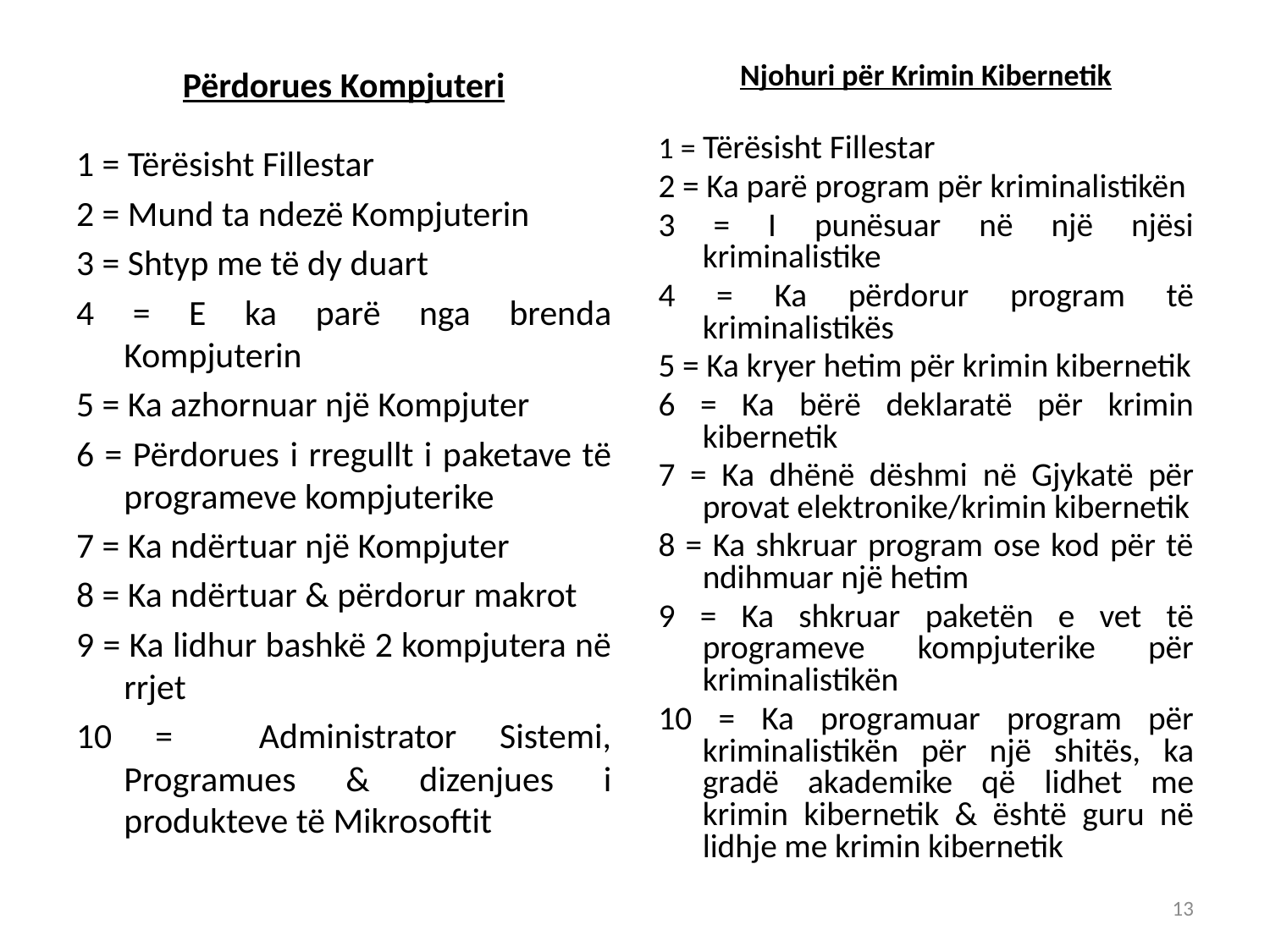

Përdorues Kompjuteri

1 = Tërësisht Fillestar
2 = Mund ta ndezë Kompjuterin
3 = Shtyp me të dy duart
4 = E ka parë nga brenda Kompjuterin
5 = Ka azhornuar një Kompjuter
6 = Përdorues i rregullt i paketave të programeve kompjuterike
7 = Ka ndërtuar një Kompjuter
8 = Ka ndërtuar & përdorur makrot
9 = Ka lidhur bashkë 2 kompjutera në rrjet
10 =  Administrator Sistemi, Programues & dizenjues i produkteve të Mikrosoftit

Njohuri për Krimin Kibernetik

1 = Tërësisht Fillestar
2 = Ka parë program për kriminalistikën
3 = I punësuar në një njësi kriminalistike
4 = Ka përdorur program të kriminalistikës
5 = Ka kryer hetim për krimin kibernetik
6 = Ka bërë deklaratë për krimin kibernetik
7 = Ka dhënë dëshmi në Gjykatë për provat elektronike/krimin kibernetik
8 = Ka shkruar program ose kod për të ndihmuar një hetim
9 = Ka shkruar paketën e vet të programeve kompjuterike për kriminalistikën
10 = Ka programuar program për kriminalistikën për një shitës, ka gradë akademike që lidhet me krimin kibernetik & është guru në lidhje me krimin kibernetik

13